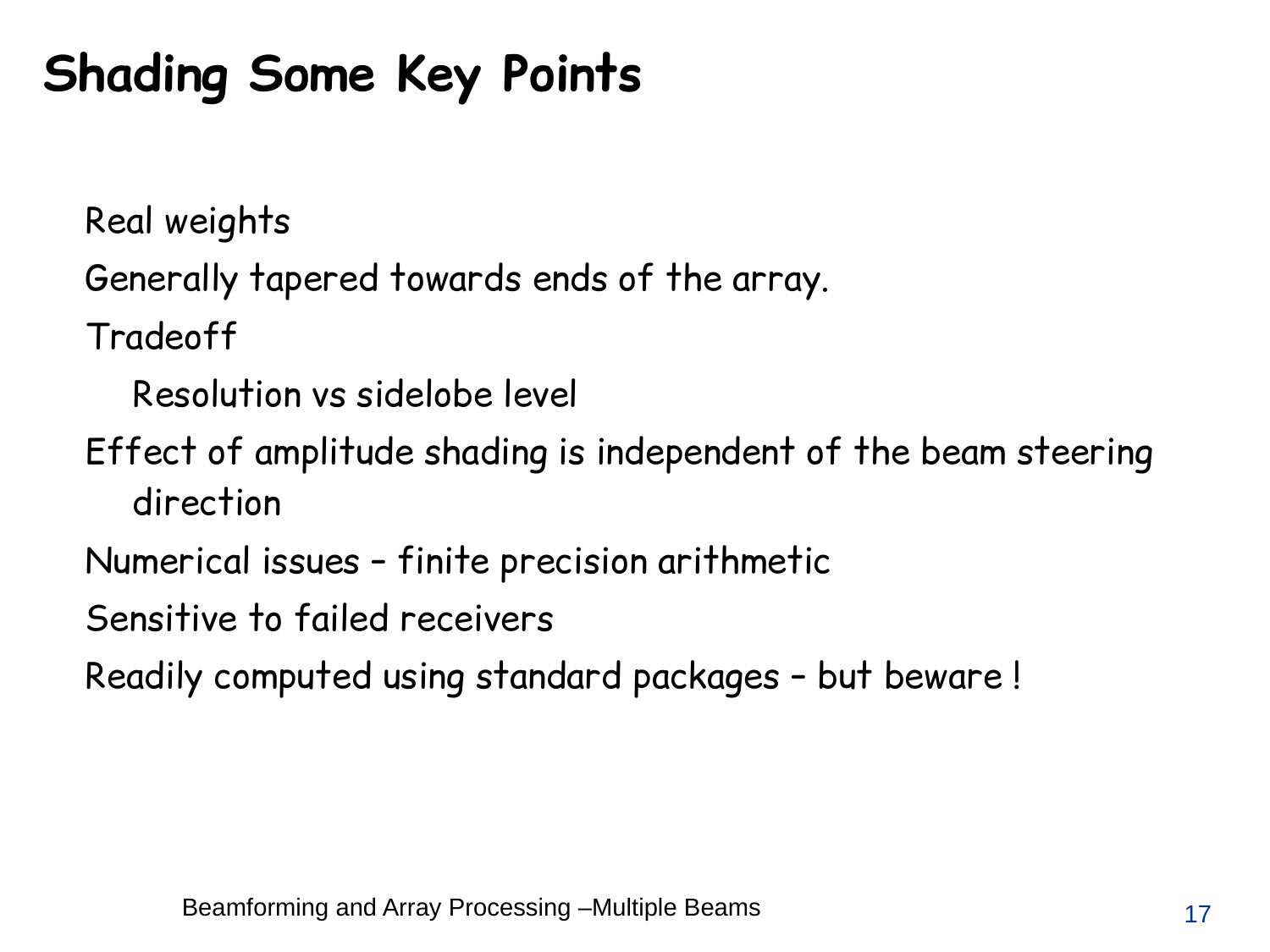

# Shading Some Key Points
Real weights
Generally tapered towards ends of the array.
Tradeoff
	Resolution vs sidelobe level
Effect of amplitude shading is independent of the beam steering direction
Numerical issues – finite precision arithmetic
Sensitive to failed receivers
Readily computed using standard packages – but beware !

17